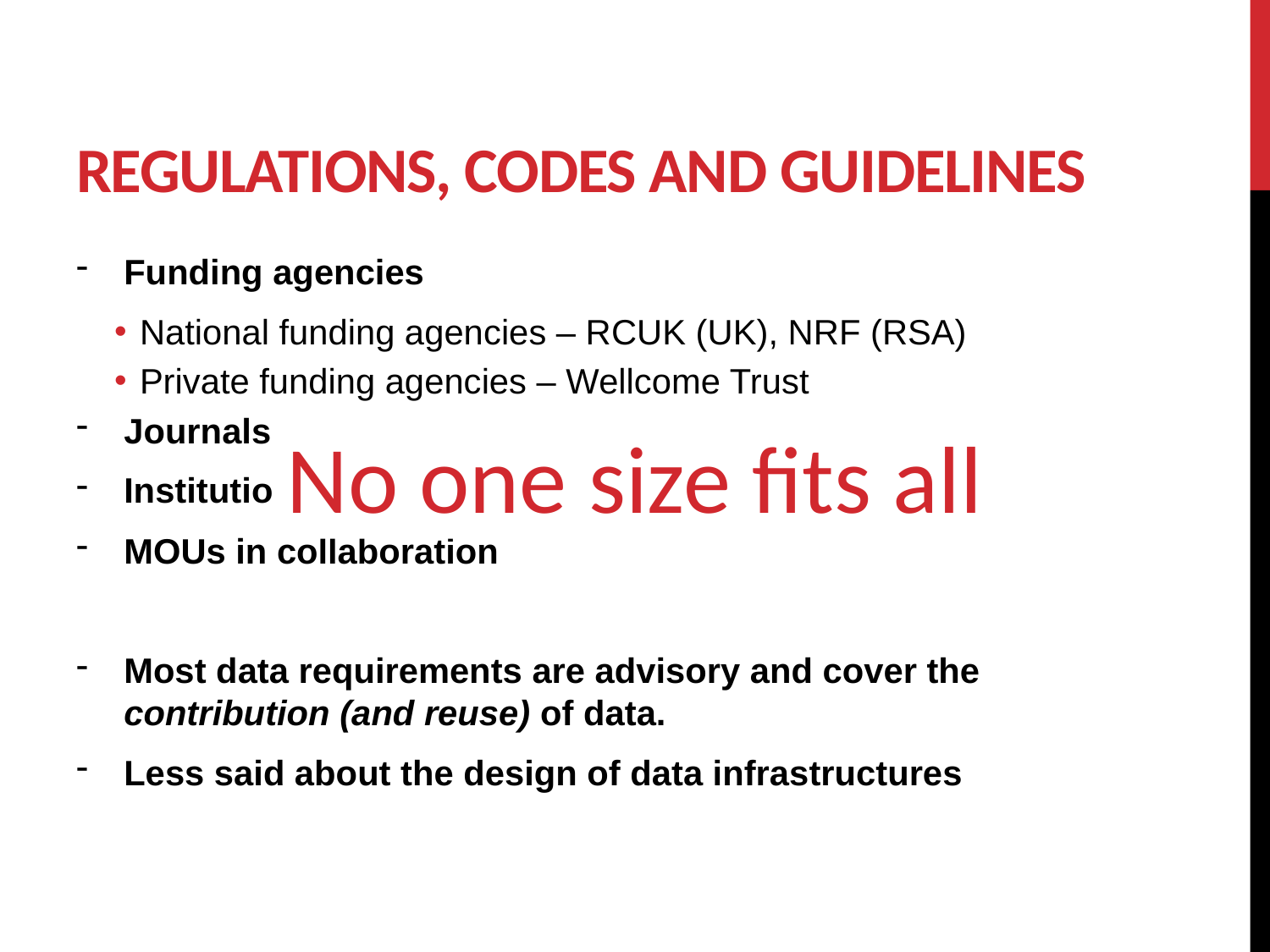

# Regulations, codes and guidelines
Funding agencies
National funding agencies – RCUK (UK), NRF (RSA)
Private funding agencies – Wellcome Trust
Journals
Institutions – repositories
MOUs in collaboration

Most data requirements are advisory and cover the contribution (and reuse) of data.
Less said about the design of data infrastructures

No one size fits all